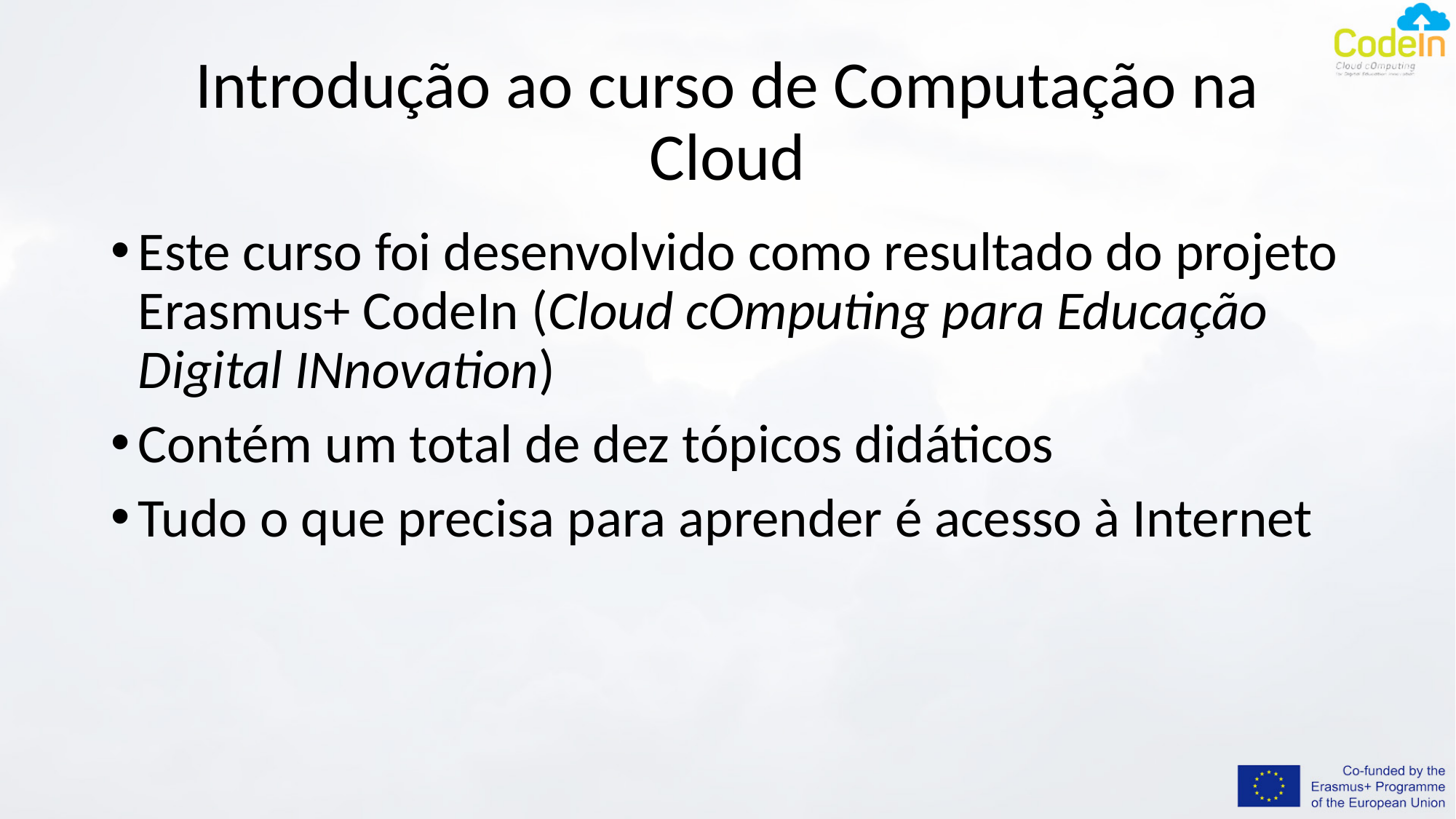

# Introdução ao curso de Computação na Cloud
Este curso foi desenvolvido como resultado do projeto Erasmus+ CodeIn (Cloud cOmputing para Educação Digital INnovation)
Contém um total de dez tópicos didáticos
Tudo o que precisa para aprender é acesso à Internet